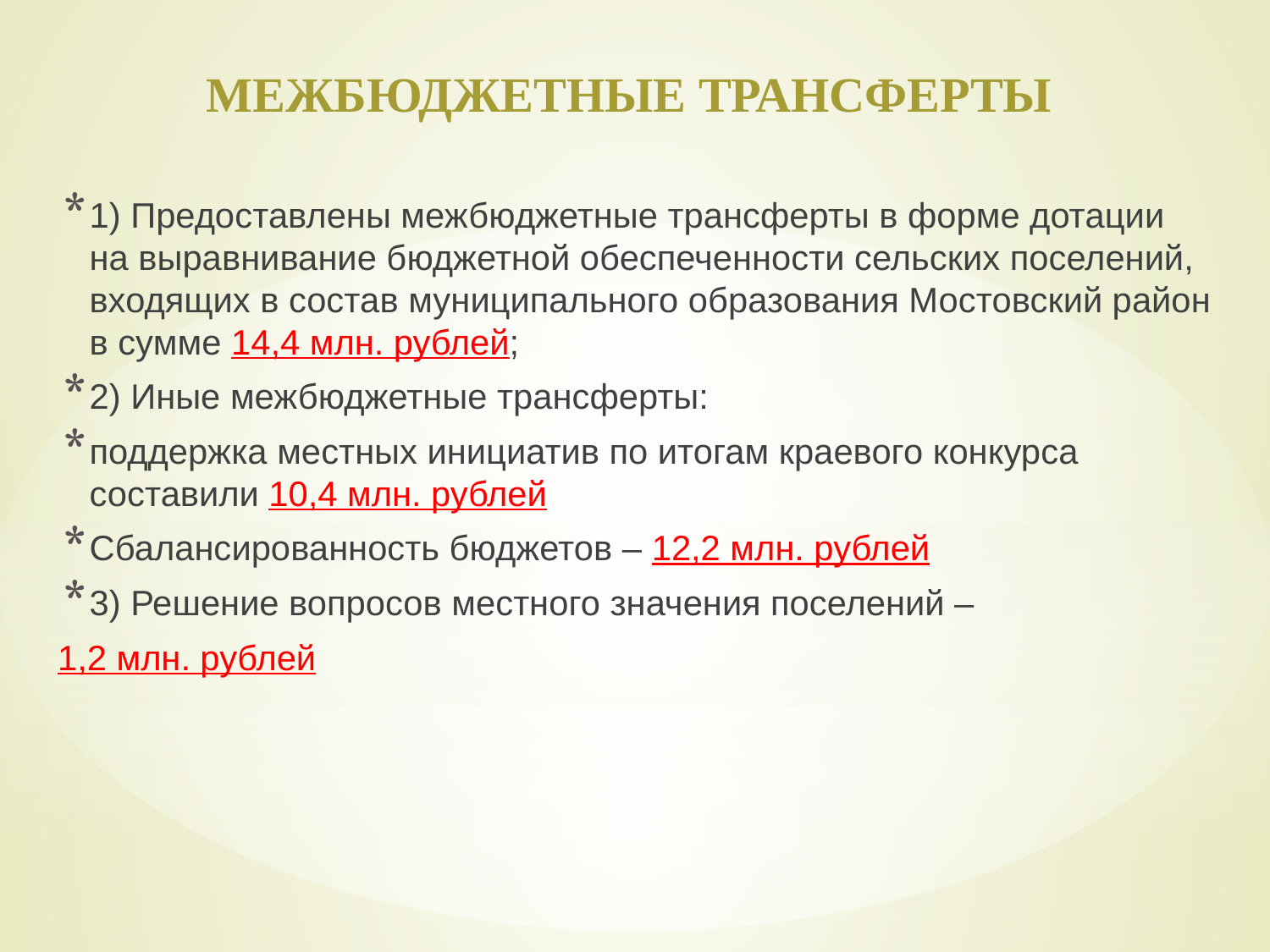

# Межбюджетные трансферты
1) Предоставлены межбюджетные трансферты в форме дотации на выравнивание бюджетной обеспеченности сельских поселений, входящих в состав муниципального образования Мостовский район в сумме 14,4 млн. рублей;
2) Иные межбюджетные трансферты:
поддержка местных инициатив по итогам краевого конкурса  составили 10,4 млн. рублей
Сбалансированность бюджетов – 12,2 млн. рублей
3) Решение вопросов местного значения поселений –
1,2 млн. рублей